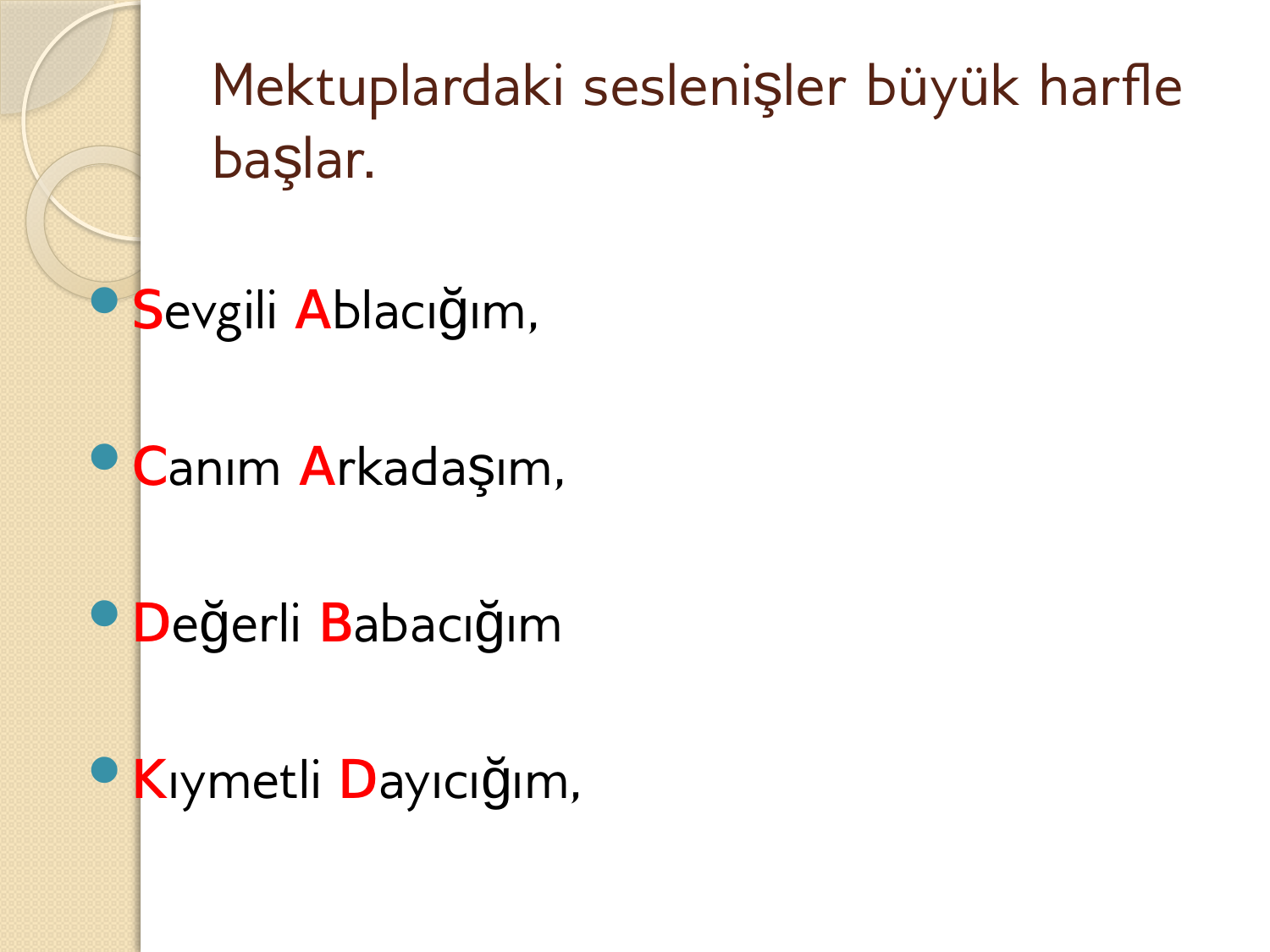

# Mektuplardaki seslenişler büyük harfle başlar.
Sevgili Ablacığım,

Canım Arkadaşım,

Değerli Babacığım

Kıymetli Dayıcığım,